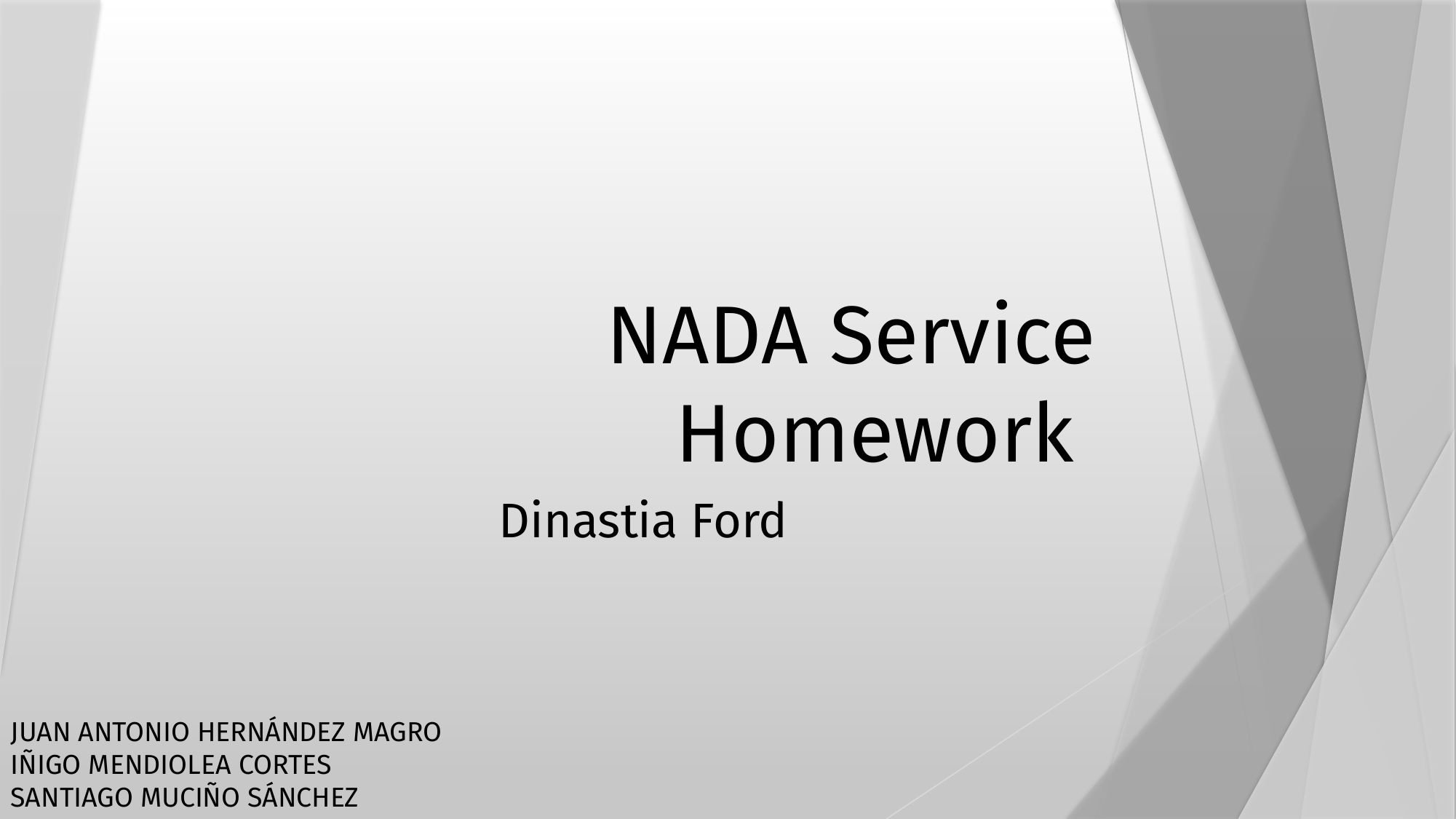

# NADA Service Homework
Dinastia Ford
JUAN ANTONIO HERNÁNDEZ MAGRO
IÑIGO MENDIOLEA CORTES
SANTIAGO MUCIÑO SÁNCHEZ